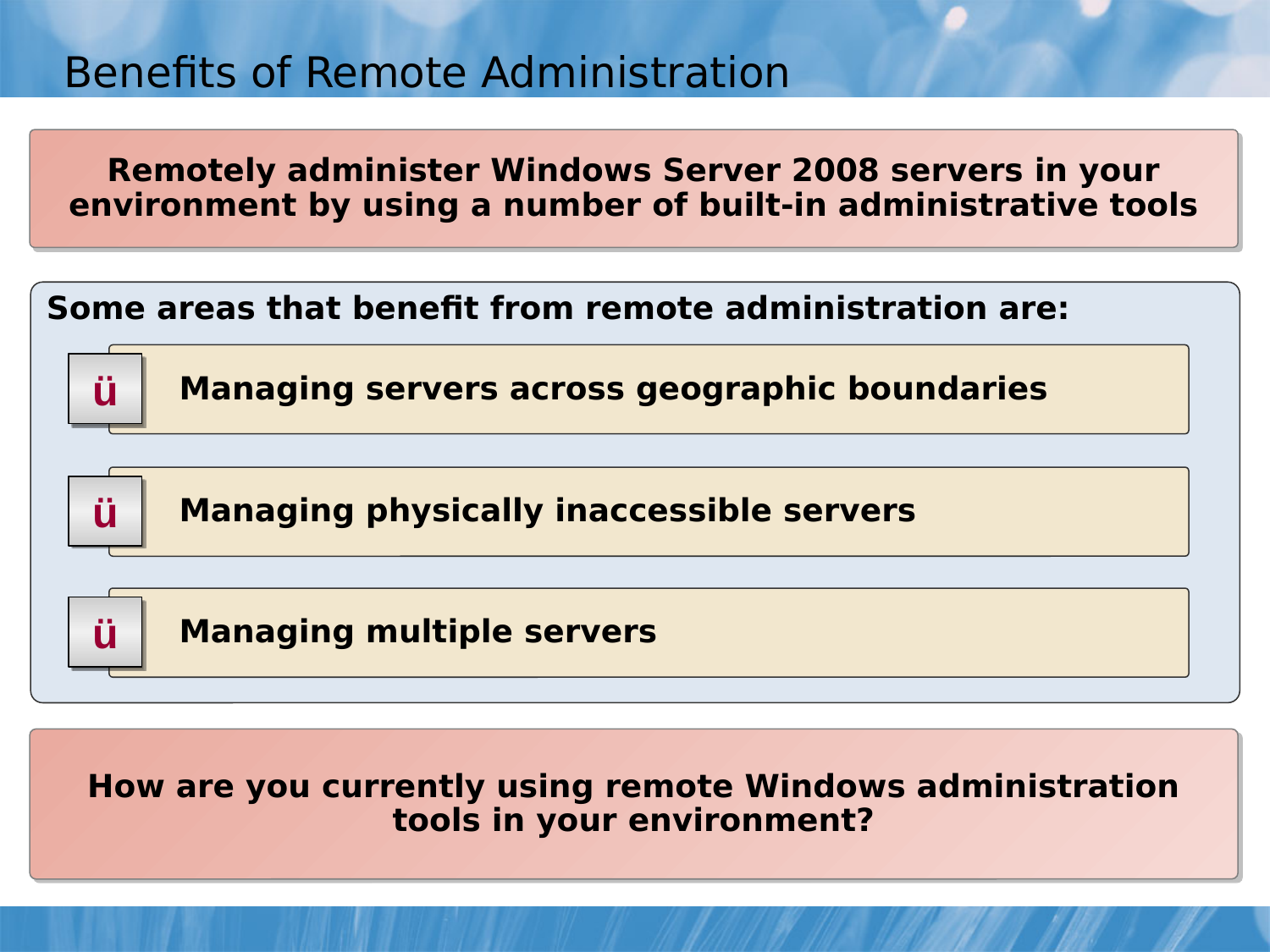

# Benefits of Remote Administration
Remotely administer Windows Server 2008 servers in your environment by using a number of built-in administrative tools
Some areas that benefit from remote administration are:
	   Managing servers across geographic boundaries
ü
	   Managing physically inaccessible servers
ü
	   Managing multiple servers
ü
How are you currently using remote Windows administration tools in your environment?